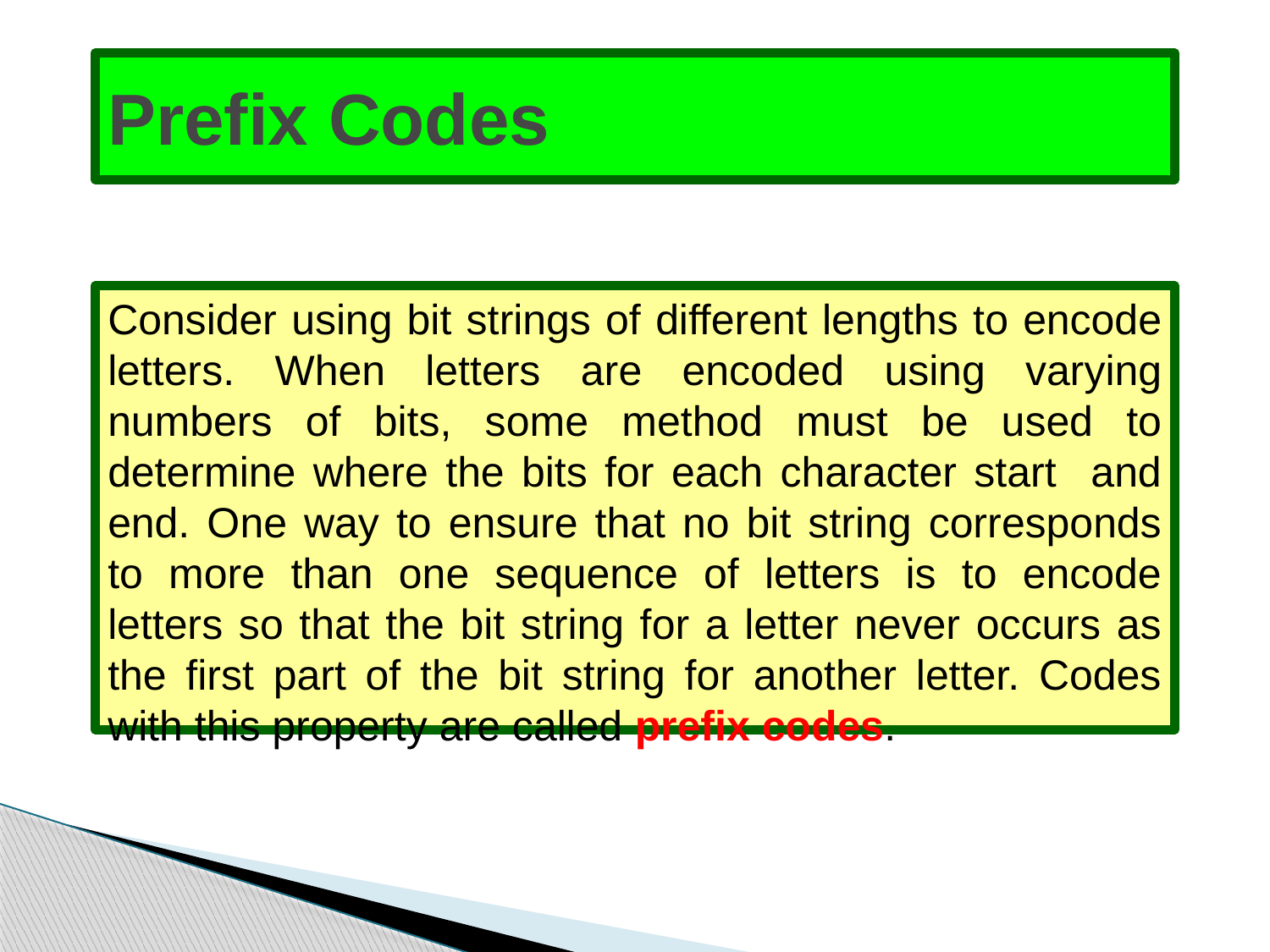

# Prefix Codes
Consider using bit strings of different lengths to encode letters. When letters are encoded using varying numbers of bits, some method must be used to determine where the bits for each character start  and end. One way to ensure that no bit string corresponds to more than one sequence of letters is to encode letters so that the bit string for a letter never occurs as the first part of the bit string for another letter. Codes with this property are called prefix codes.